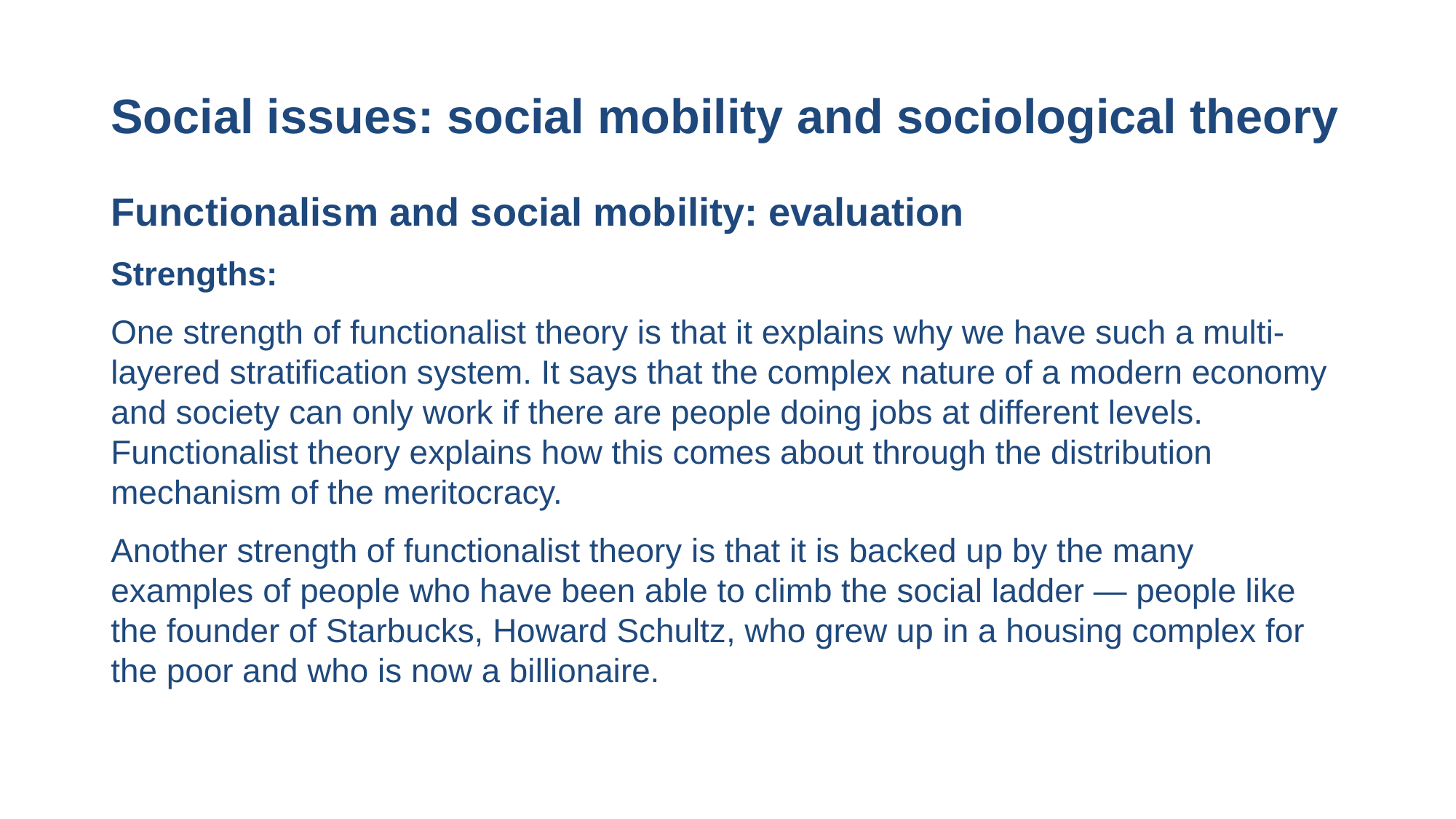

# Social issues: social mobility and sociological theory
Functionalism and social mobility: evaluation
Strengths:
One strength of functionalist theory is that it explains why we have such a multi-layered stratification system. It says that the complex nature of a modern economy and society can only work if there are people doing jobs at different levels. Functionalist theory explains how this comes about through the distribution mechanism of the meritocracy.
Another strength of functionalist theory is that it is backed up by the many examples of people who have been able to climb the social ladder — people like the founder of Starbucks, Howard Schultz, who grew up in a housing complex for the poor and who is now a billionaire.